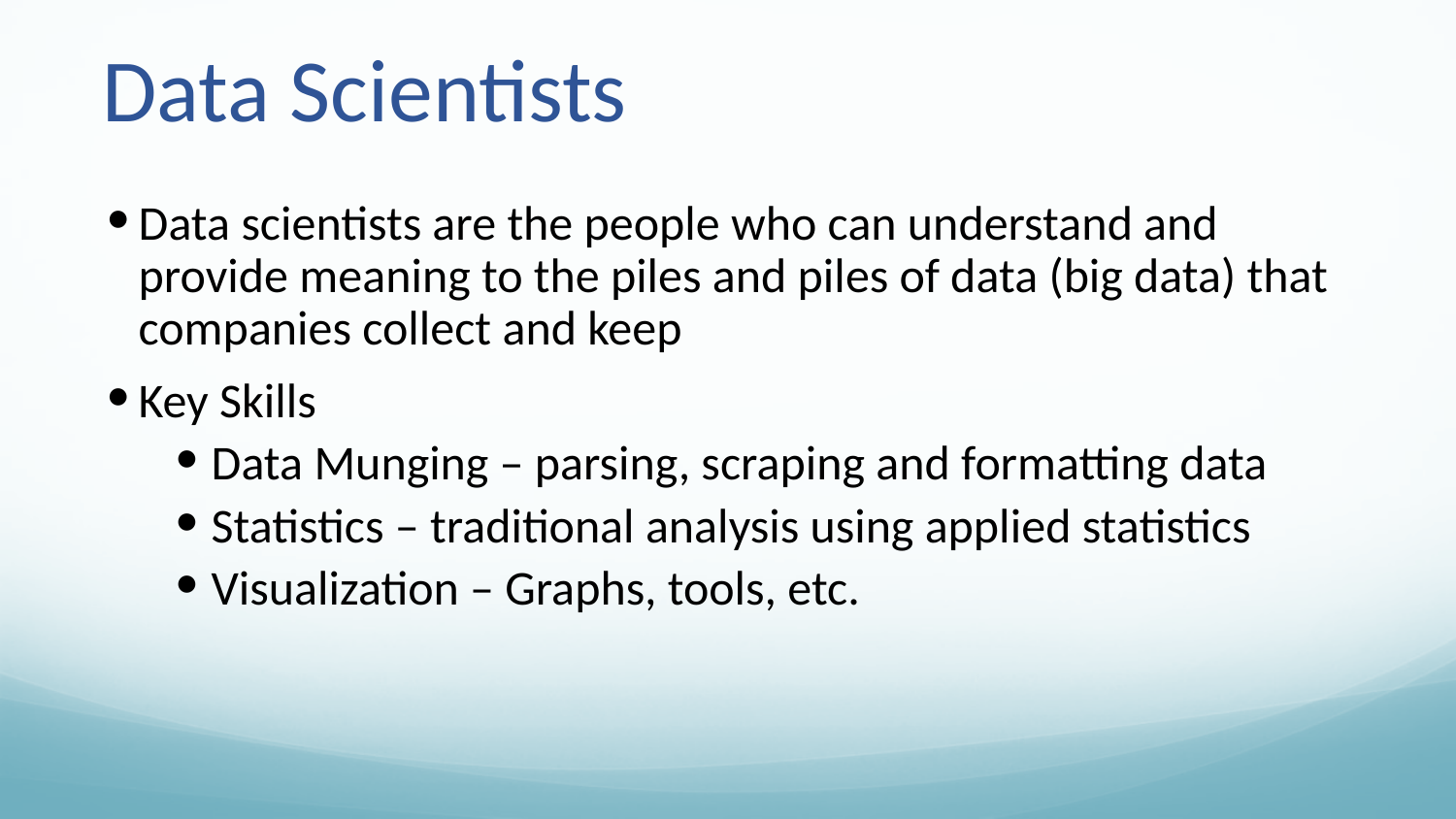

# Data Scientists
Data scientists are the people who can understand and provide meaning to the piles and piles of data (big data) that companies collect and keep
Key Skills
Data Munging – parsing, scraping and formatting data
Statistics – traditional analysis using applied statistics
Visualization – Graphs, tools, etc.